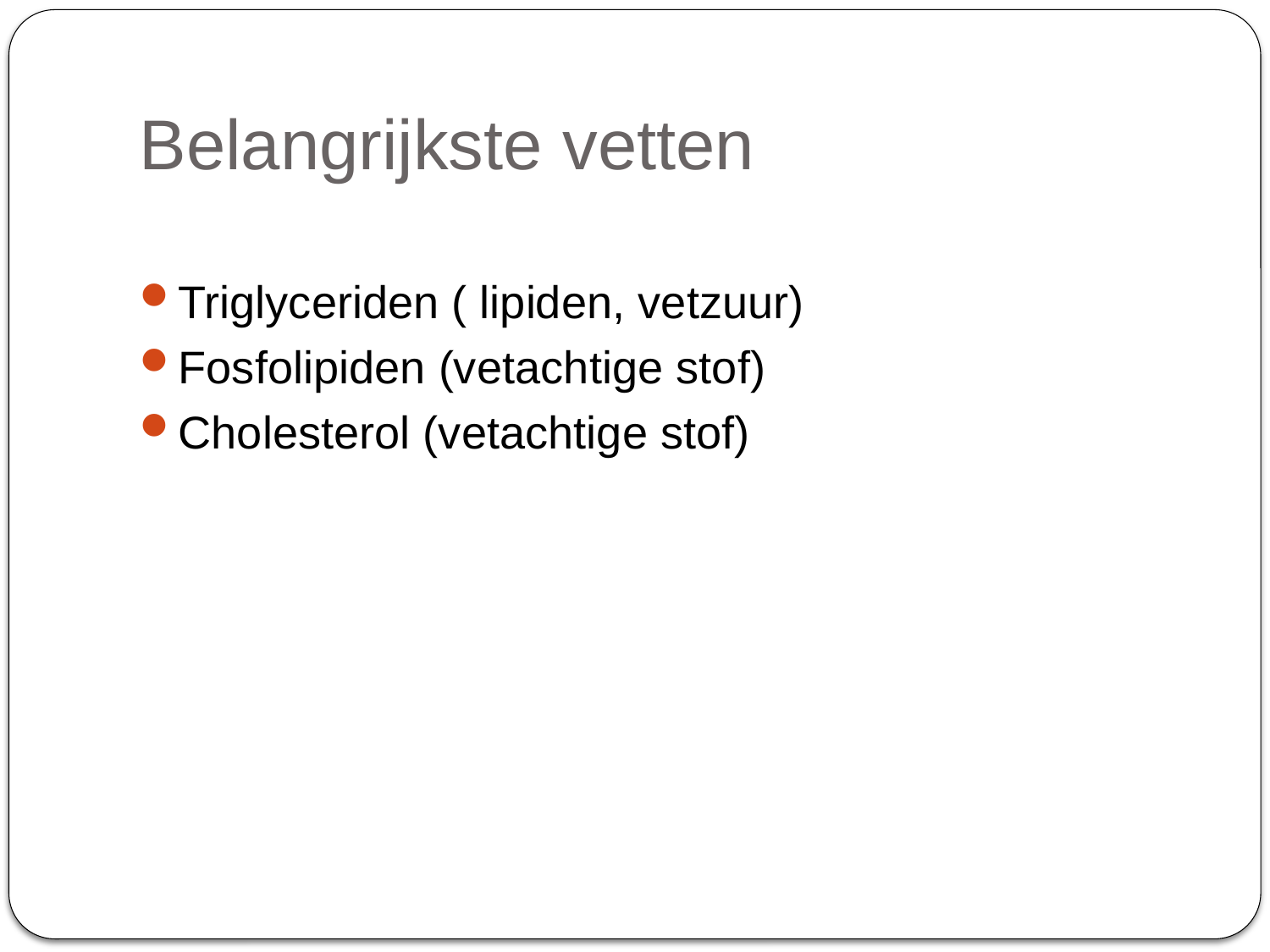

# Belangrijkste vetten

Triglyceriden ( lipiden, vetzuur)
Fosfolipiden (vetachtige stof)
Cholesterol (vetachtige stof)